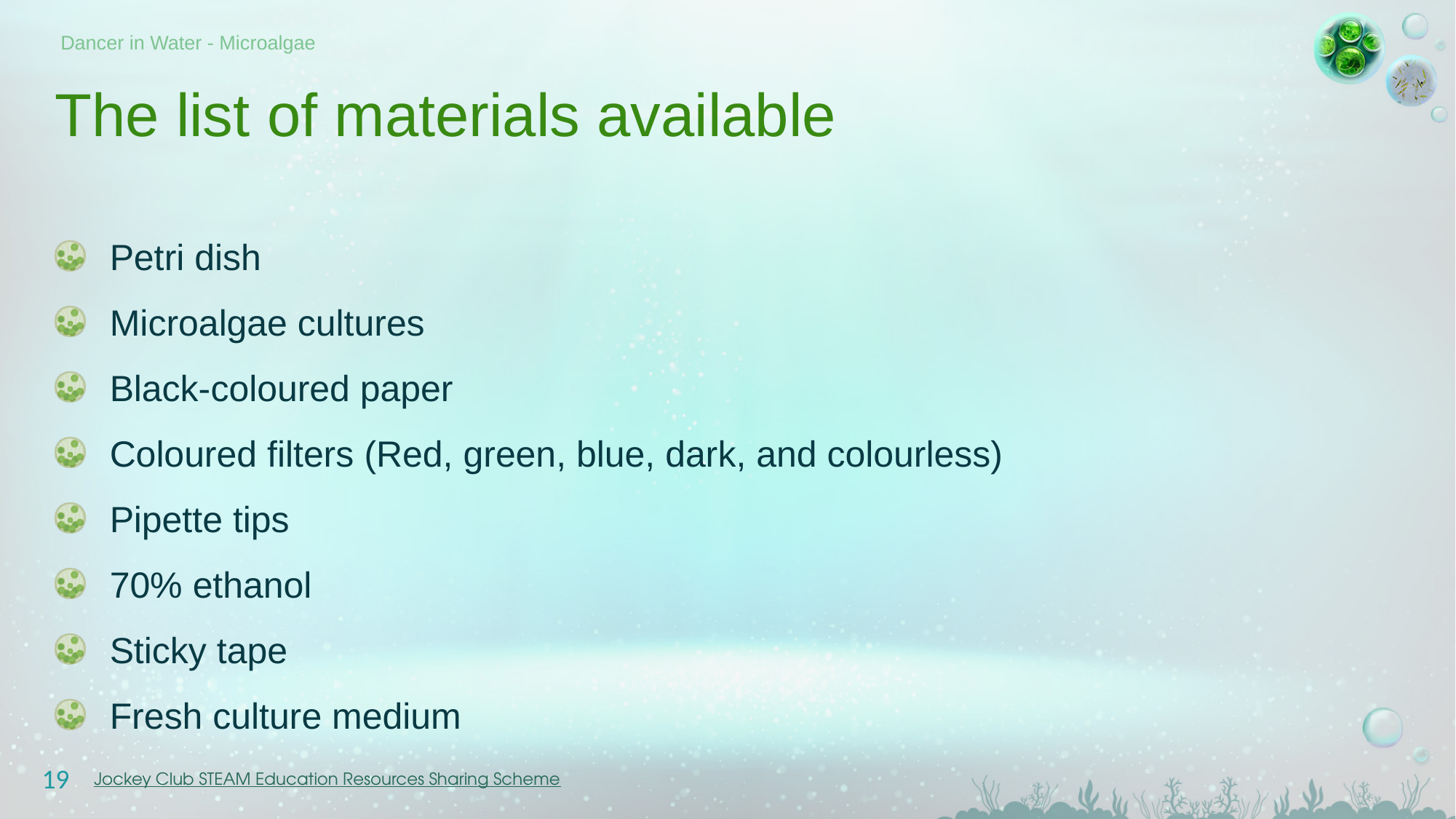

# The list of materials available
Petri dish
Microalgae cultures
Black-coloured paper
Coloured filters (Red, green, blue, dark, and colourless)
Pipette tips
70% ethanol
Sticky tape
Fresh culture medium

19